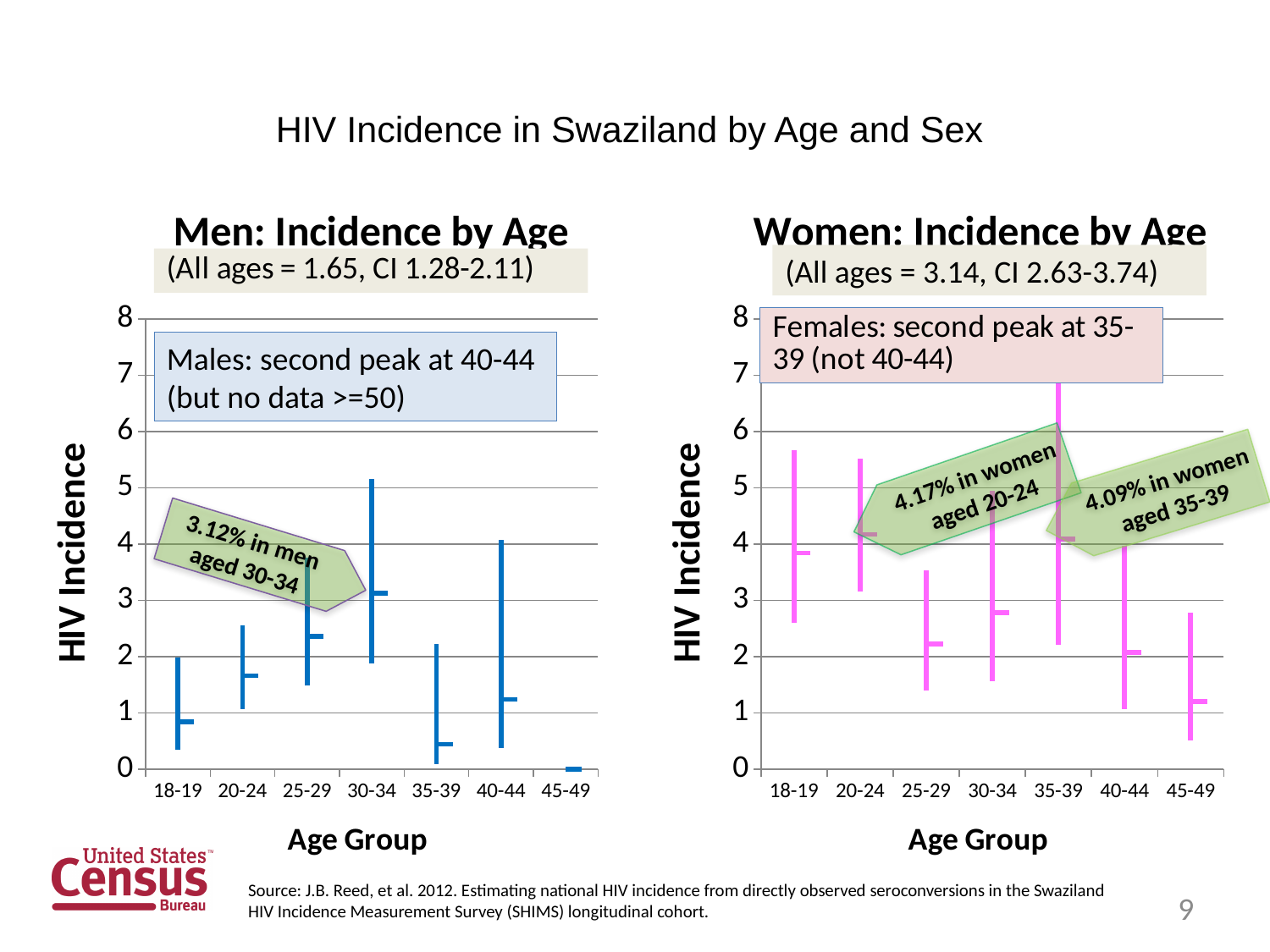

# HIV Incidence in Swaziland by Age and Sex

[unsupported chart]

[unsupported chart]

(All ages = 3.14, CI 2.63-3.74)
Males: second peak at 40-44 (but no data >=50)
4.17% in women aged 20-24
4.09% in women aged 35-39
3.12% in men aged 30-34
Source: J.B. Reed, et al. 2012. Estimating national HIV incidence from directly observed seroconversions in the Swaziland HIV Incidence Measurement Survey (SHIMS) longitudinal cohort.
9